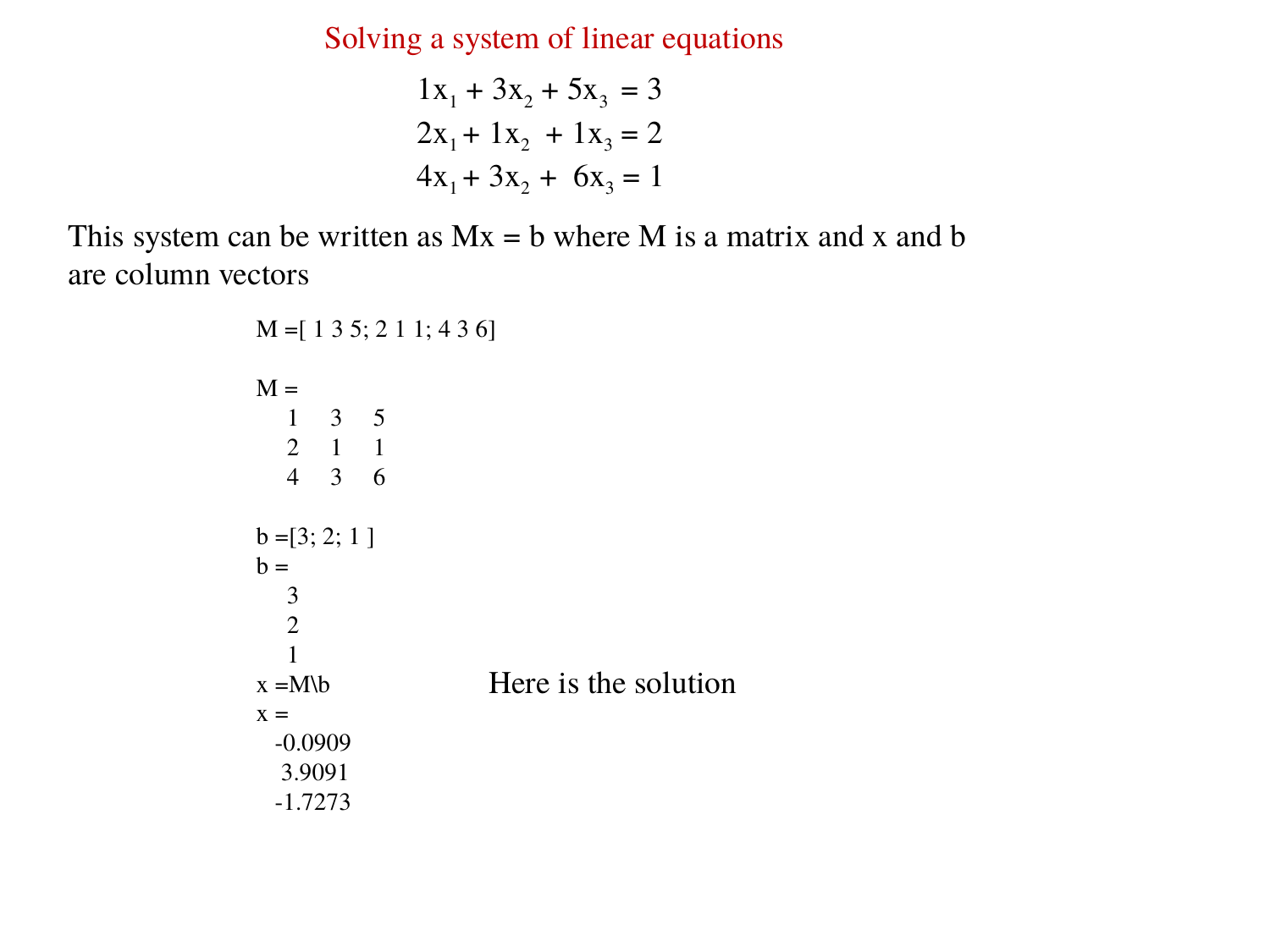

Solving a system of linear equations
1x1 + 3x2 + 5x3  = 3
2x1 + 1x2  + 1x3 = 2
4x1 + 3x2  +  6x3 = 1
This system can be written as Mx = b where M is a matrix and x and b
are column vectors
M =[ 1 3 5; 2 1 1; 4 3 6]

M =
     1     3     5
     2     1     1
     4     3     6

b =[3; 2; 1 ]
b =
     3
     2
     1
x =M\b
x =
   -0.0909
    3.9091
   -1.7273
Here is the solution